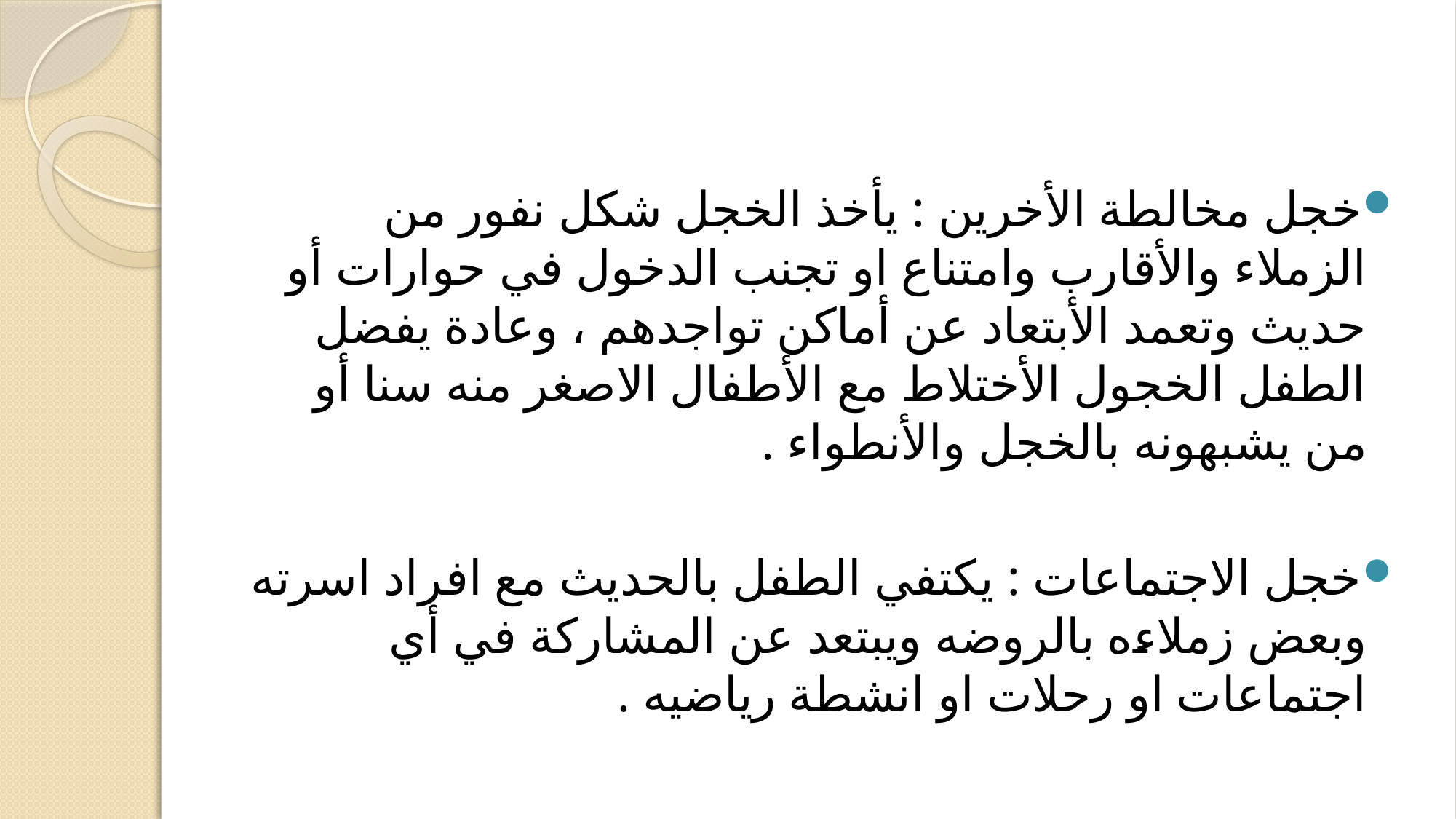

#
خجل مخالطة الأخرين : يأخذ الخجل شكل نفور من الزملاء والأقارب وامتناع او تجنب الدخول في حوارات أو حديث وتعمد الأبتعاد عن أماكن تواجدهم ، وعادة يفضل الطفل الخجول الأختلاط مع الأطفال الاصغر منه سنا أو من يشبهونه بالخجل والأنطواء .

خجل الاجتماعات : يكتفي الطفل بالحديث مع افراد اسرته وبعض زملاءه بالروضه ويبتعد عن المشاركة في أي اجتماعات او رحلات او انشطة رياضيه .